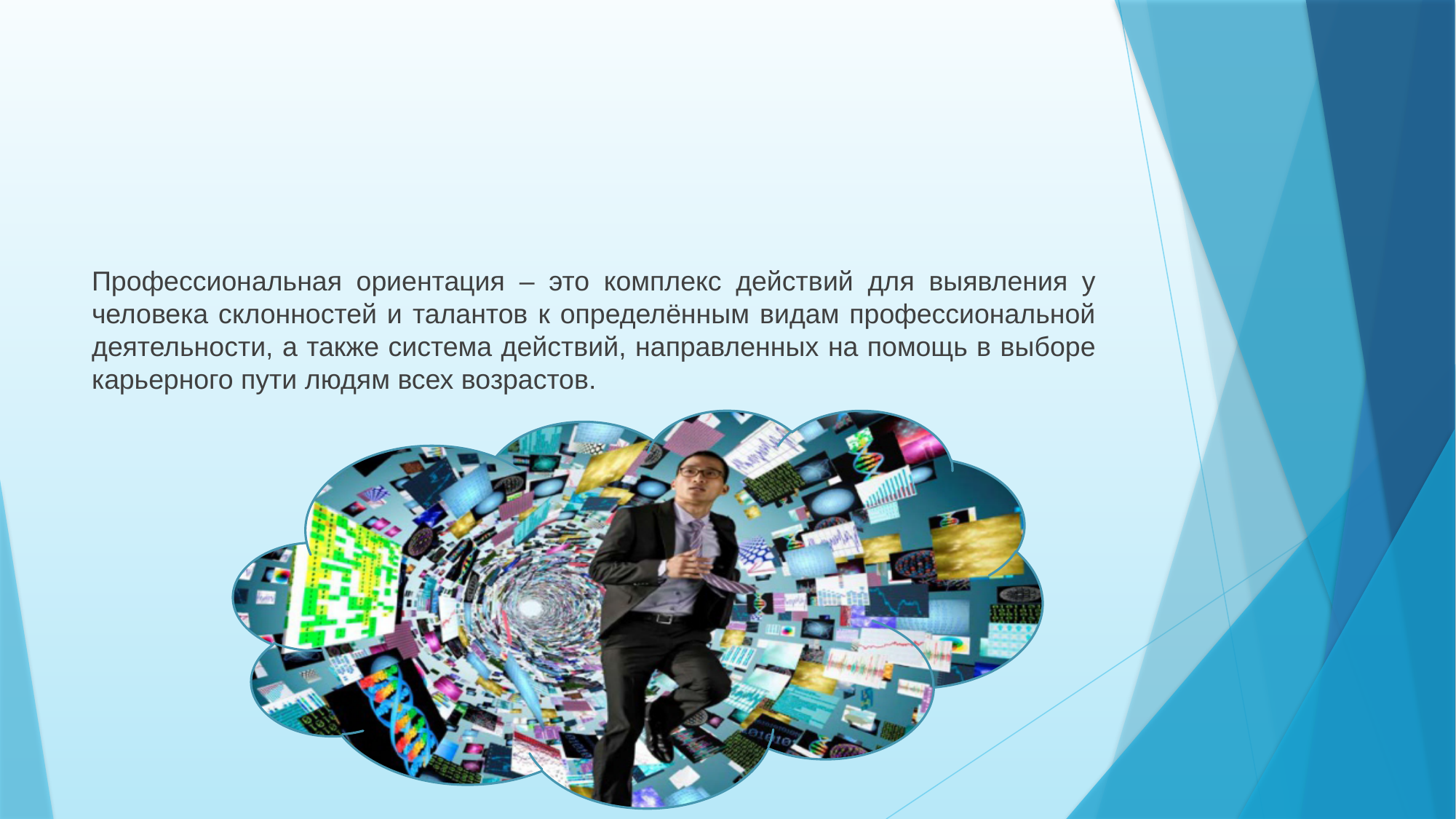

#
Профессиональная ориентация – это комплекс действий для выявления у человека склонностей и талантов к определённым видам профессиональной деятельности, а также система действий, направленных на помощь в выборе карьерного пути людям всех возрастов.